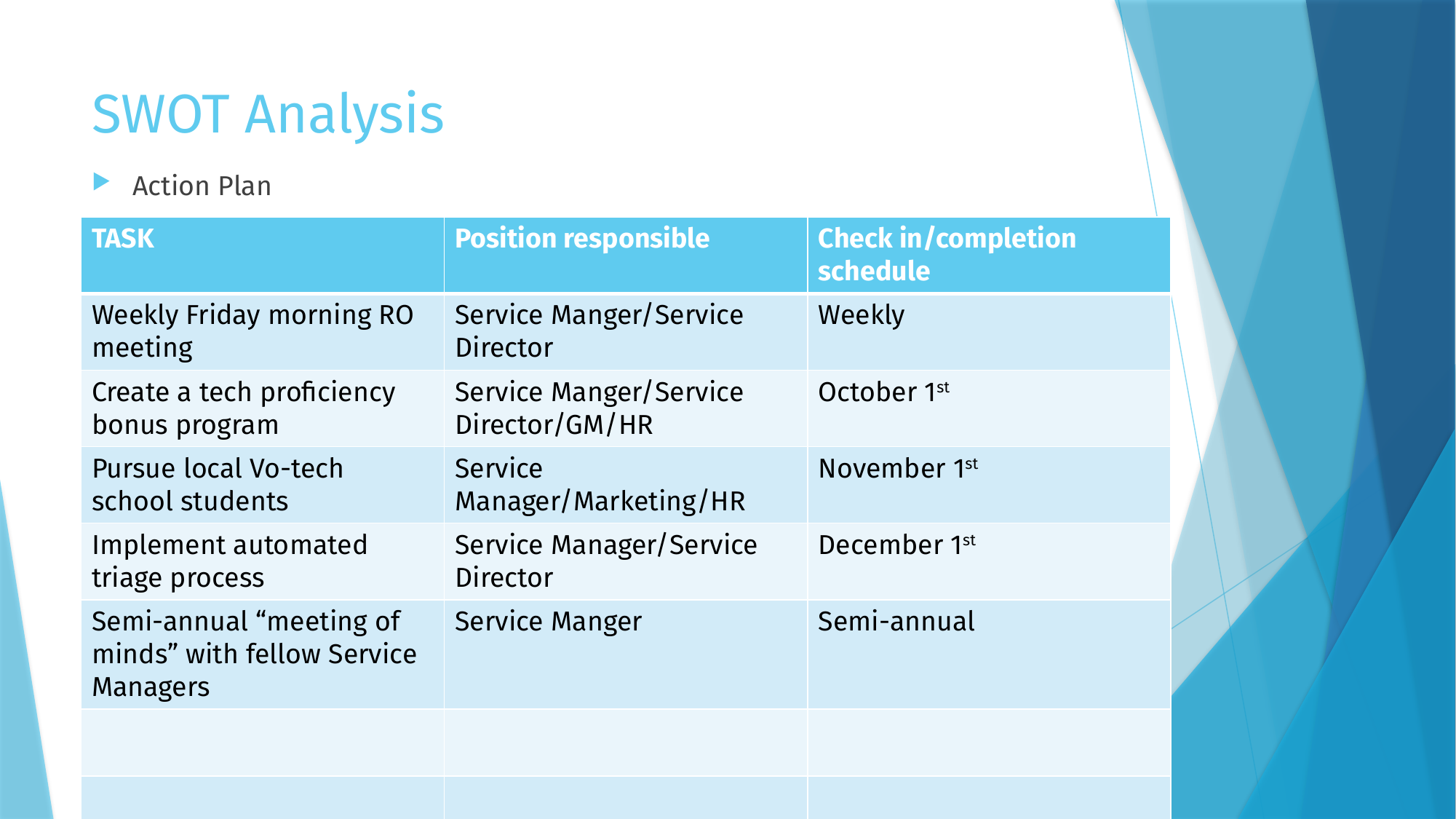

# SWOT Analysis
Action Plan

| TASK | Position responsible | Check in/completion schedule |
| --- | --- | --- |
| Weekly Friday morning RO meeting | Service Manger/Service Director | Weekly |
| Create a tech proficiency bonus program | Service Manger/Service Director/GM/HR | October 1st |
| Pursue local Vo-tech school students | Service Manager/Marketing/HR | November 1st |
| Implement automated triage process | Service Manager/Service Director | December 1st |
| Semi-annual “meeting of minds” with fellow Service Managers | Service Manger | Semi-annual |
|  |  |  |
|  |  |  |